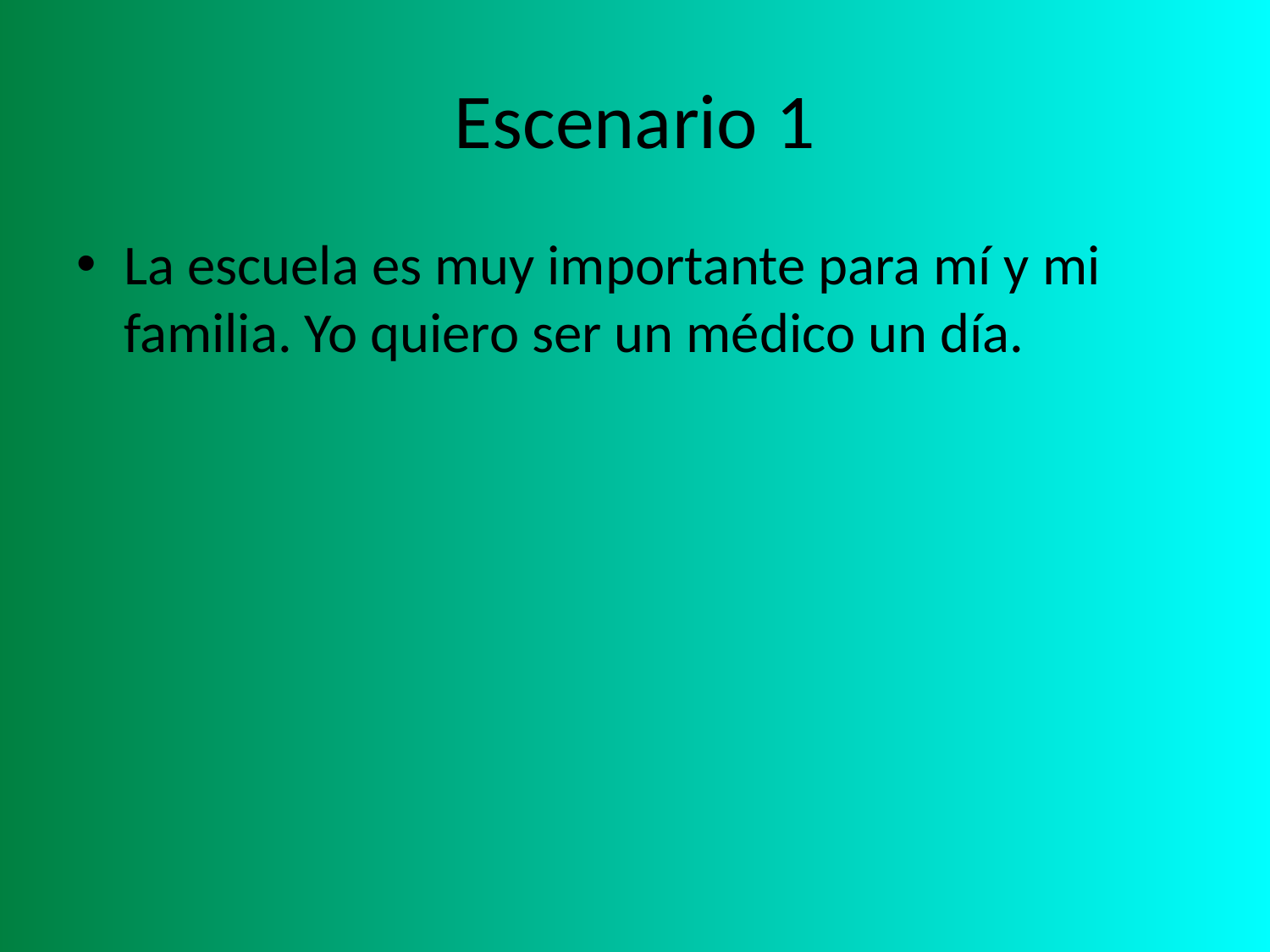

# Escenario 1
La escuela es muy importante para mí y mi familia. Yo quiero ser un médico un día.